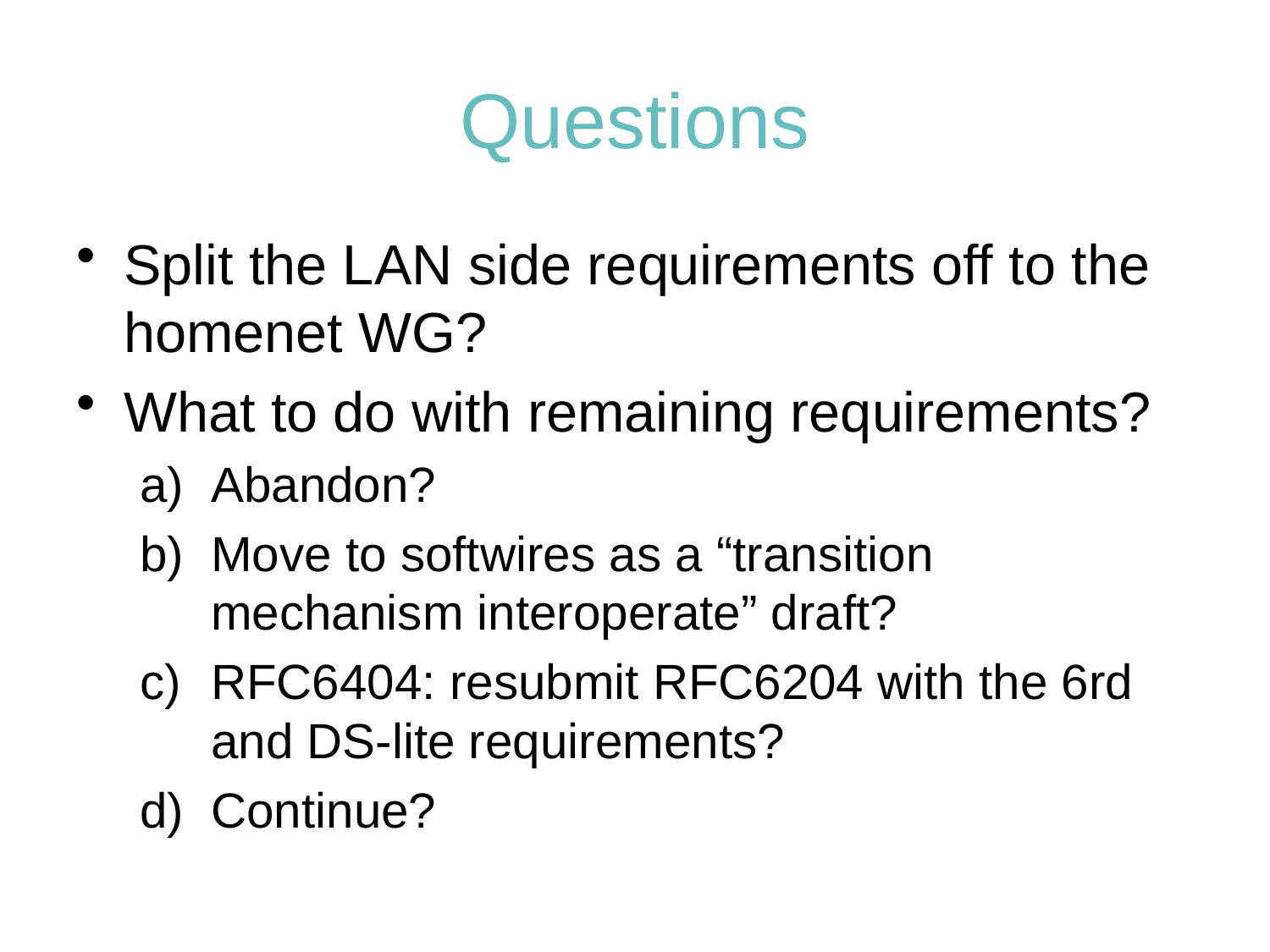

# Questions
Split the LAN side requirements off to the homenet WG?
What to do with remaining requirements?
Abandon?
Move to softwires as a “transition mechanism interoperate” draft?
RFC6404: resubmit RFC6204 with the 6rd and DS-lite requirements?
Continue?